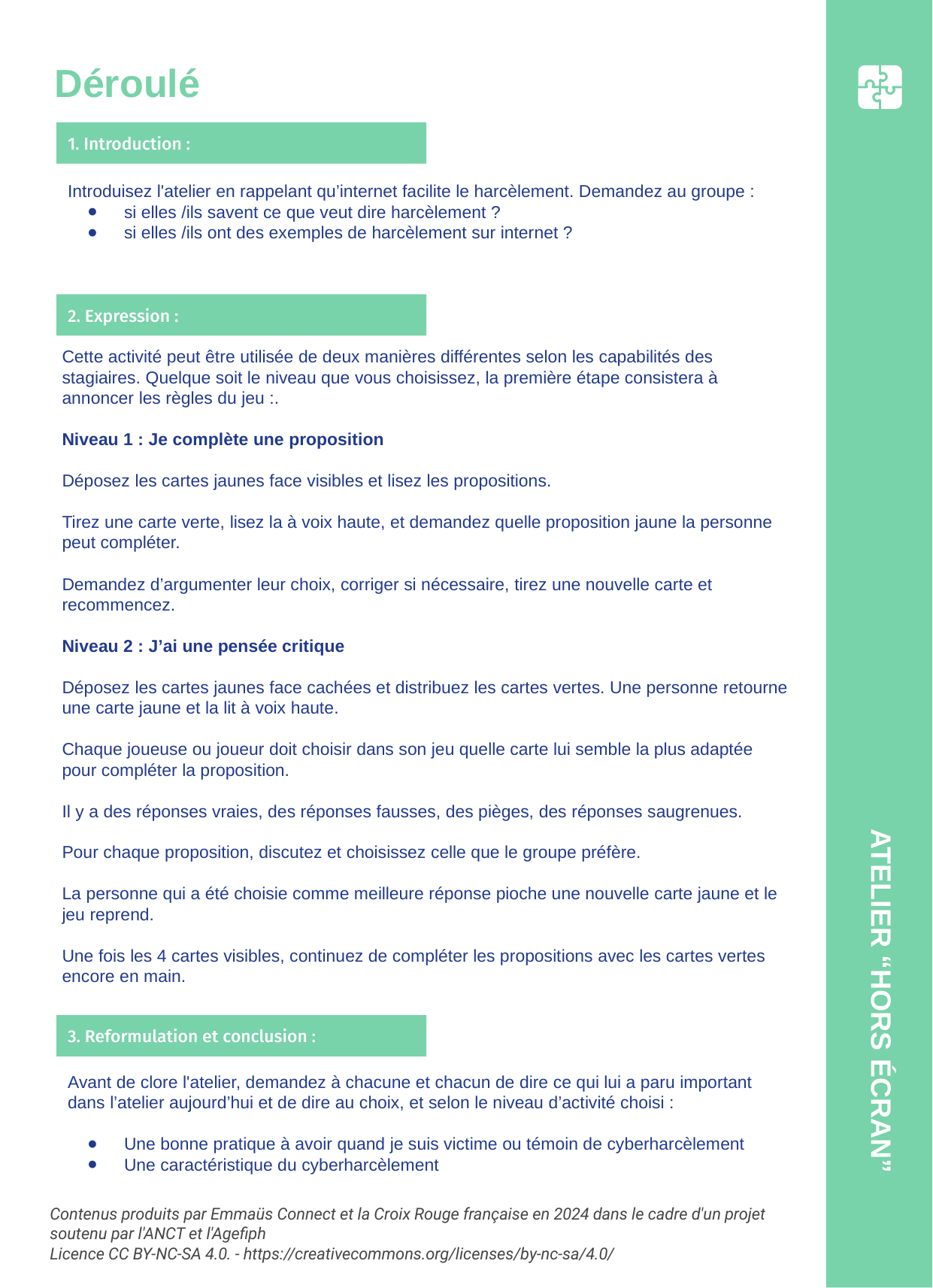

Déroulé

1. Introduction :
Introduisez l'atelier en rappelant qu’internet facilite le harcèlement. Demandez au groupe :
si elles /ils savent ce que veut dire harcèlement ?
si elles /ils ont des exemples de harcèlement sur internet ?
2. Expression :
Cette activité peut être utilisée de deux manières différentes selon les capabilités des stagiaires. Quelque soit le niveau que vous choisissez, la première étape consistera à annoncer les règles du jeu :.

Niveau 1 : Je complète une proposition

Déposez les cartes jaunes face visibles et lisez les propositions.

Tirez une carte verte, lisez la à voix haute, et demandez quelle proposition jaune la personne peut compléter.

Demandez d’argumenter leur choix, corriger si nécessaire, tirez une nouvelle carte et recommencez.

Niveau 2 : J’ai une pensée critique

Déposez les cartes jaunes face cachées et distribuez les cartes vertes. Une personne retourne une carte jaune et la lit à voix haute.

Chaque joueuse ou joueur doit choisir dans son jeu quelle carte lui semble la plus adaptée pour compléter la proposition.

Il y a des réponses vraies, des réponses fausses, des pièges, des réponses saugrenues.

Pour chaque proposition, discutez et choisissez celle que le groupe préfère.

La personne qui a été choisie comme meilleure réponse pioche une nouvelle carte jaune et le jeu reprend.

Une fois les 4 cartes visibles, continuez de compléter les propositions avec les cartes vertes encore en main.
ATELIER “HORS ÉCRAN”
3. Reformulation et conclusion :
Avant de clore l'atelier, demandez à chacune et chacun de dire ce qui lui a paru important dans l’atelier aujourd’hui et de dire au choix, et selon le niveau d’activité choisi :

Une bonne pratique à avoir quand je suis victime ou témoin de cyberharcèlement
Une caractéristique du cyberharcèlement